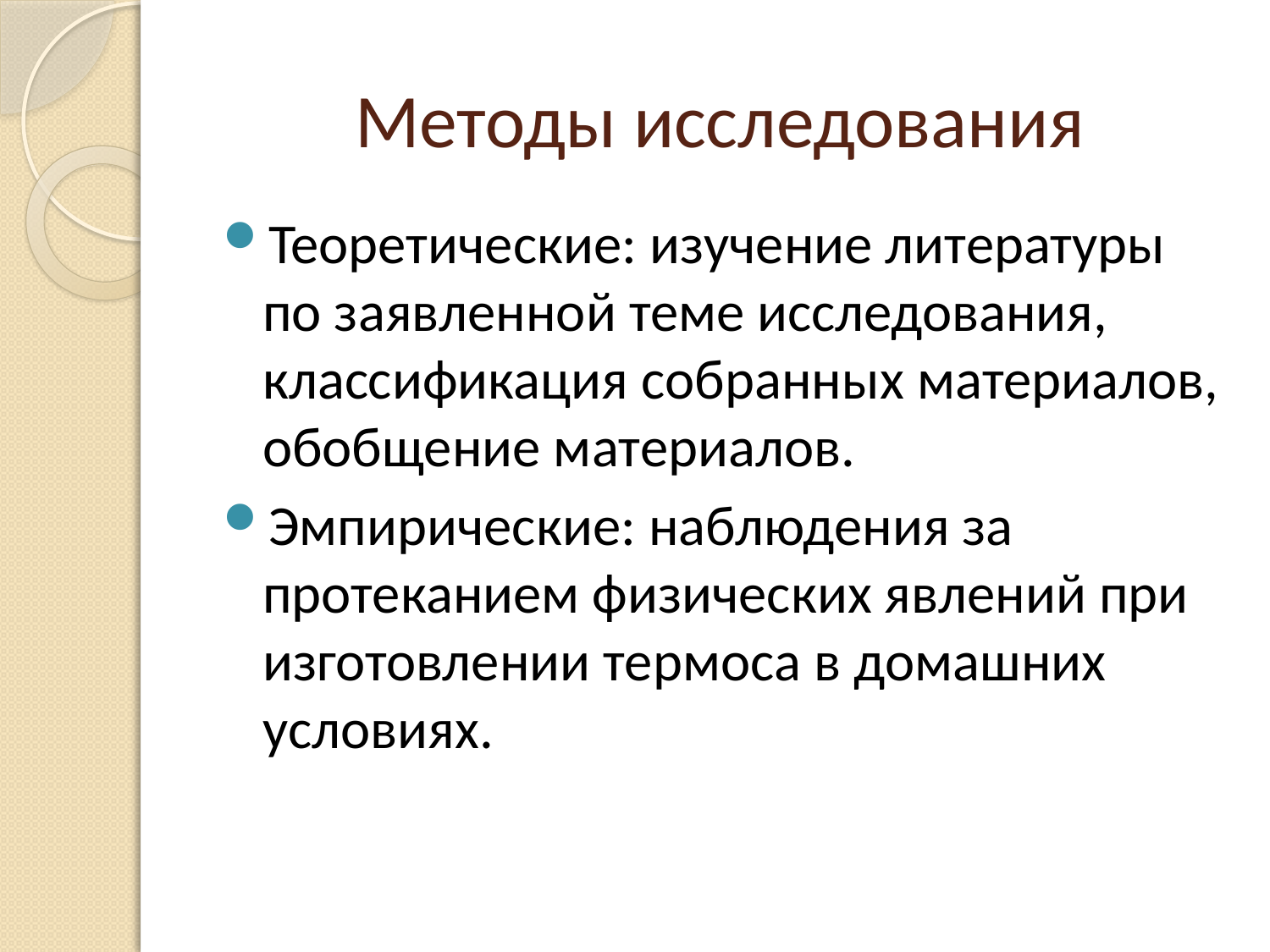

# Методы исследования
Теоретические: изучение литературы по заявленной теме исследования, классификация собранных материалов, обобщение материалов.
Эмпирические: наблюдения за протеканием физических явлений при изготовлении термоса в домашних условиях.